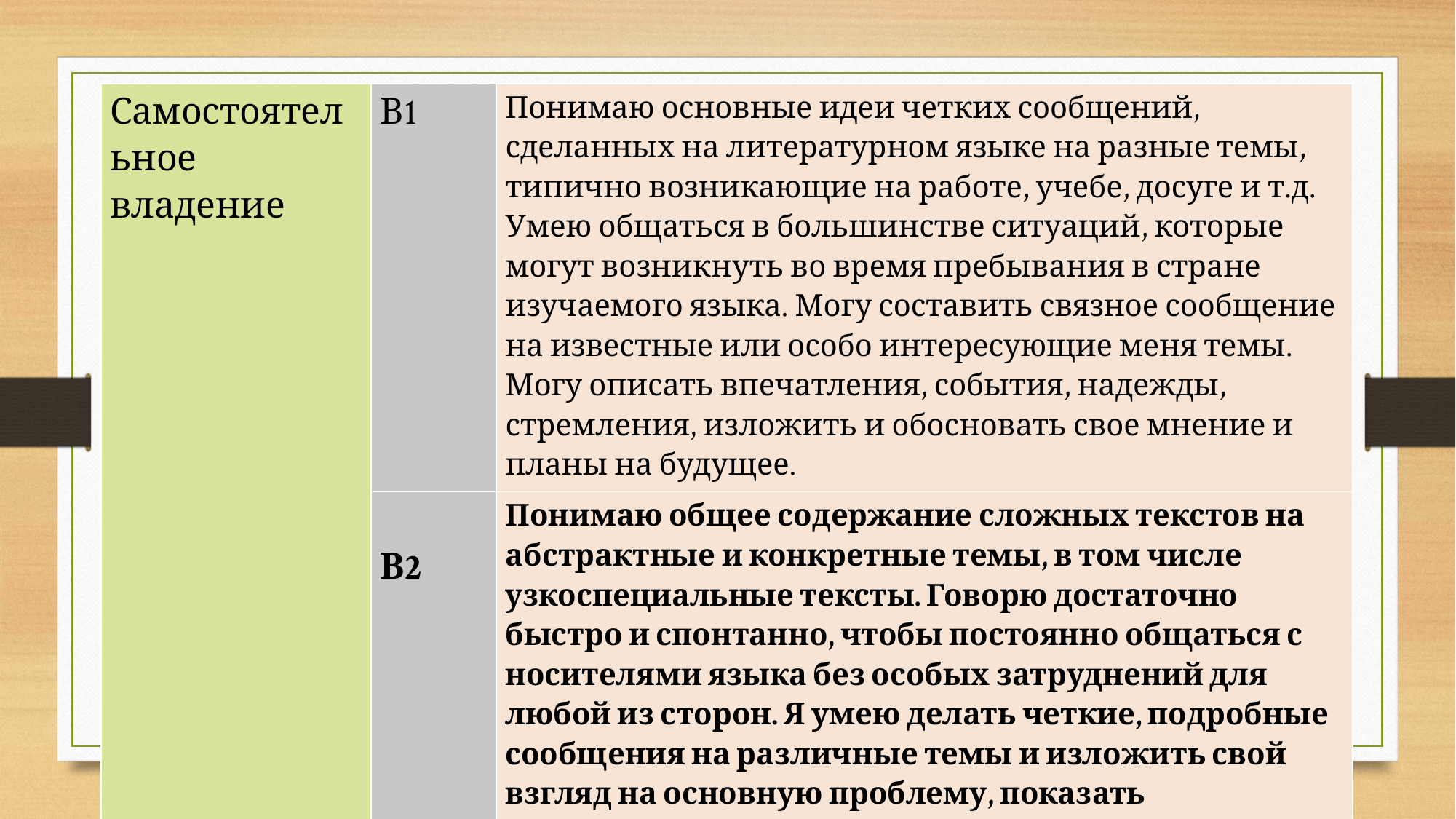

| Самостоятельное владение | В1 | Понимаю основные идеи четких сообщений, сделанных на литературном языке на разные темы, типично возникающие на работе, учебе, досуге и т.д. Умею общаться в большинстве ситуаций, которые могут возникнуть во время пребывания в стране изучаемого языка. Могу составить связное сообщение на известные или особо интересующие меня темы. Могу описать впечатления, события, надежды, стремления, изложить и обосно­вать свое мнение и планы на будущее. |
| --- | --- | --- |
|  | В2 | Понимаю общее содержание сложных текстов на абстрактные и конкретные темы, в том числе узкоспециальные тексты. Говорю достаточно быстро и спонтанно, чтобы постоянно общаться с носителями языка без особых затруднений для любой из сторон. Я умею делать четкие, подробные сообщения на различные темы и изложить свой взгляд на основную проблему, показать преимущество и недостатки разных мнений. |